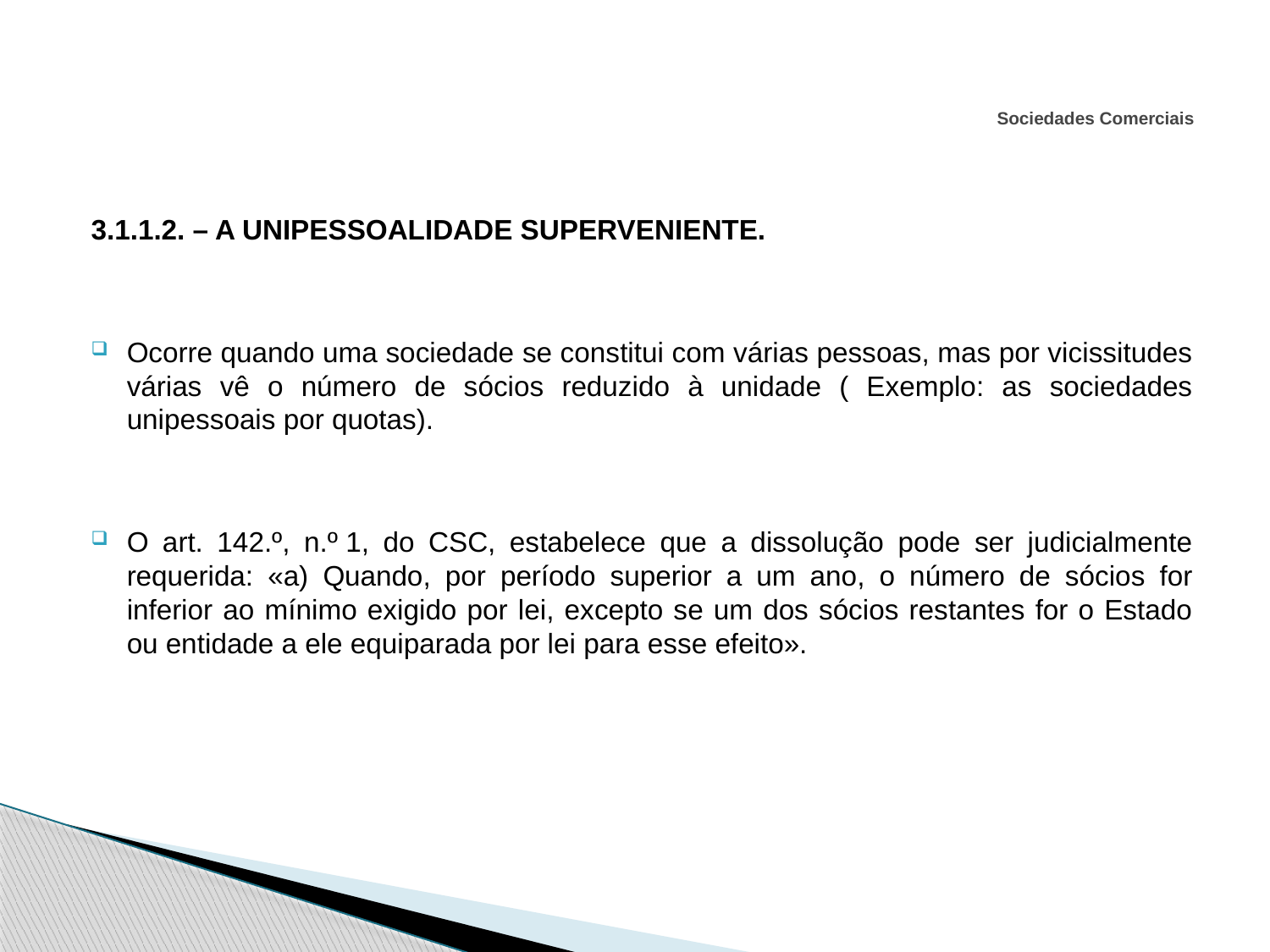

# Sociedades Comerciais
3.1.1.2. – A UNIPESSOALIDADE SUPERVENIENTE.

Ocorre quando uma sociedade se constitui com várias pessoas, mas por vicissitudes várias vê o número de sócios reduzido à unidade ( Exemplo: as sociedades unipessoais por quotas).

O art. 142.º, n.º 1, do CSC, estabelece que a dissolução pode ser judicialmente requerida: «a) Quando, por período superior a um ano, o número de sócios for inferior ao mínimo exigido por lei, excepto se um dos sócios restantes for o Estado ou entidade a ele equiparada por lei para esse efeito».